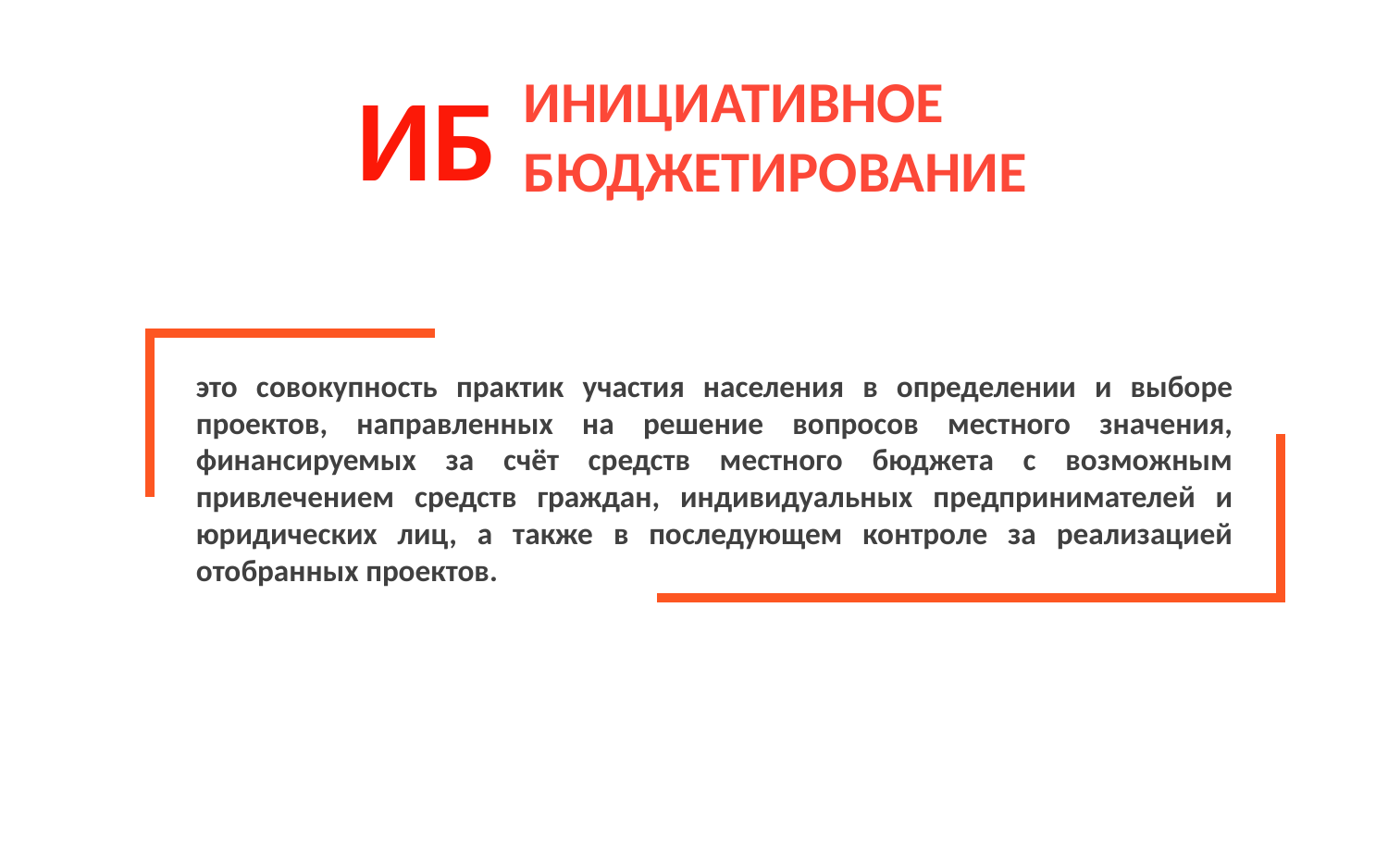

ИБ
ИНИЦИАТИВНОЕ
БЮДЖЕТИРОВАНИЕ

это совокупность практик участия населения в определении и выборе проектов, направленных на решение вопросов местного значения, финансируемых за счёт средств местного бюджета с возможным привлечением средств граждан, индивидуальных предпринимателей и юридических лиц, а также в последующем контроле за реализацией отобранных проектов.